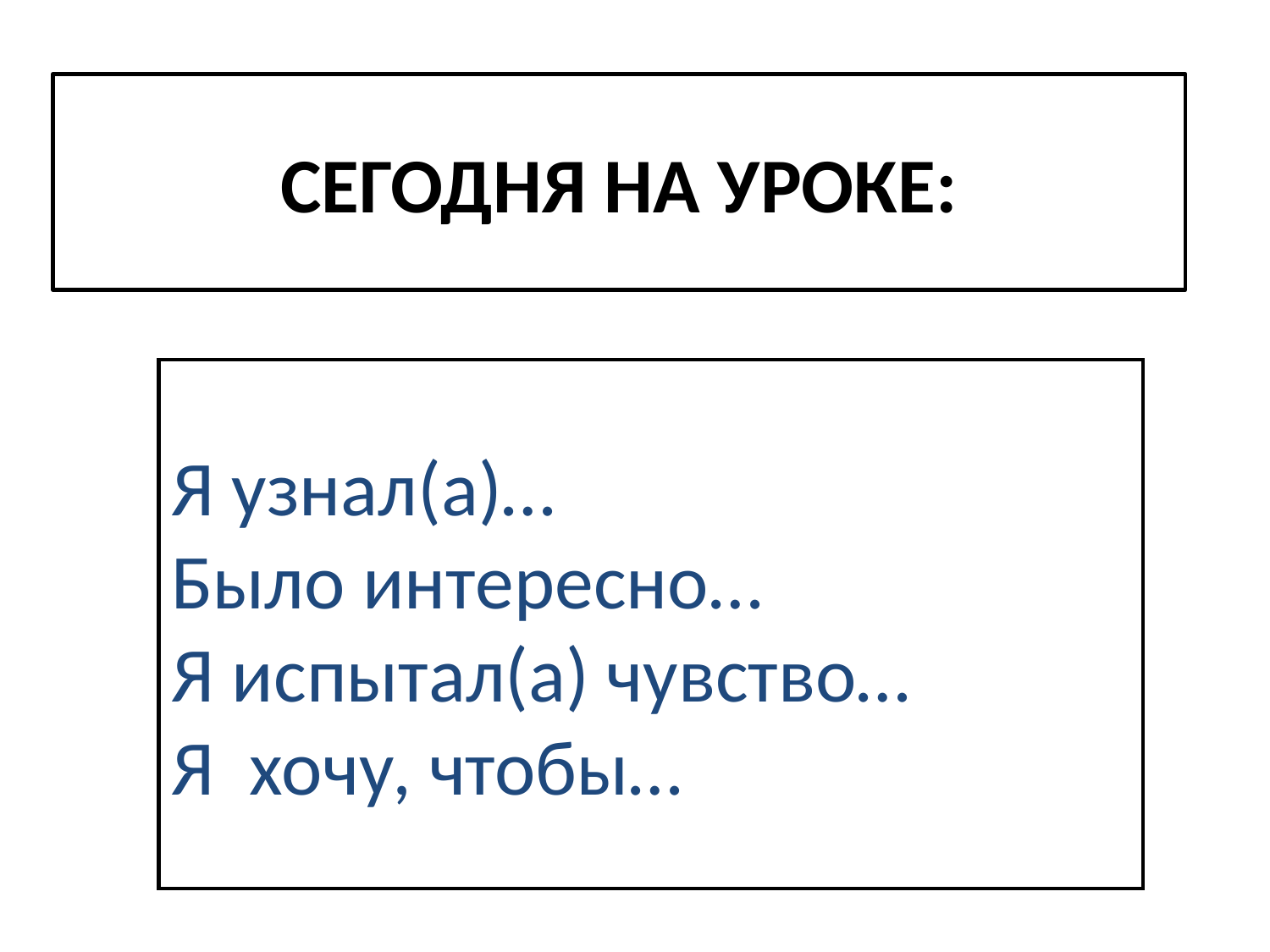

# СЕГОДНЯ НА УРОКЕ:
Я узнал(а)…
Было интересно…
Я испытал(а) чувство…
Я  хочу, чтобы…